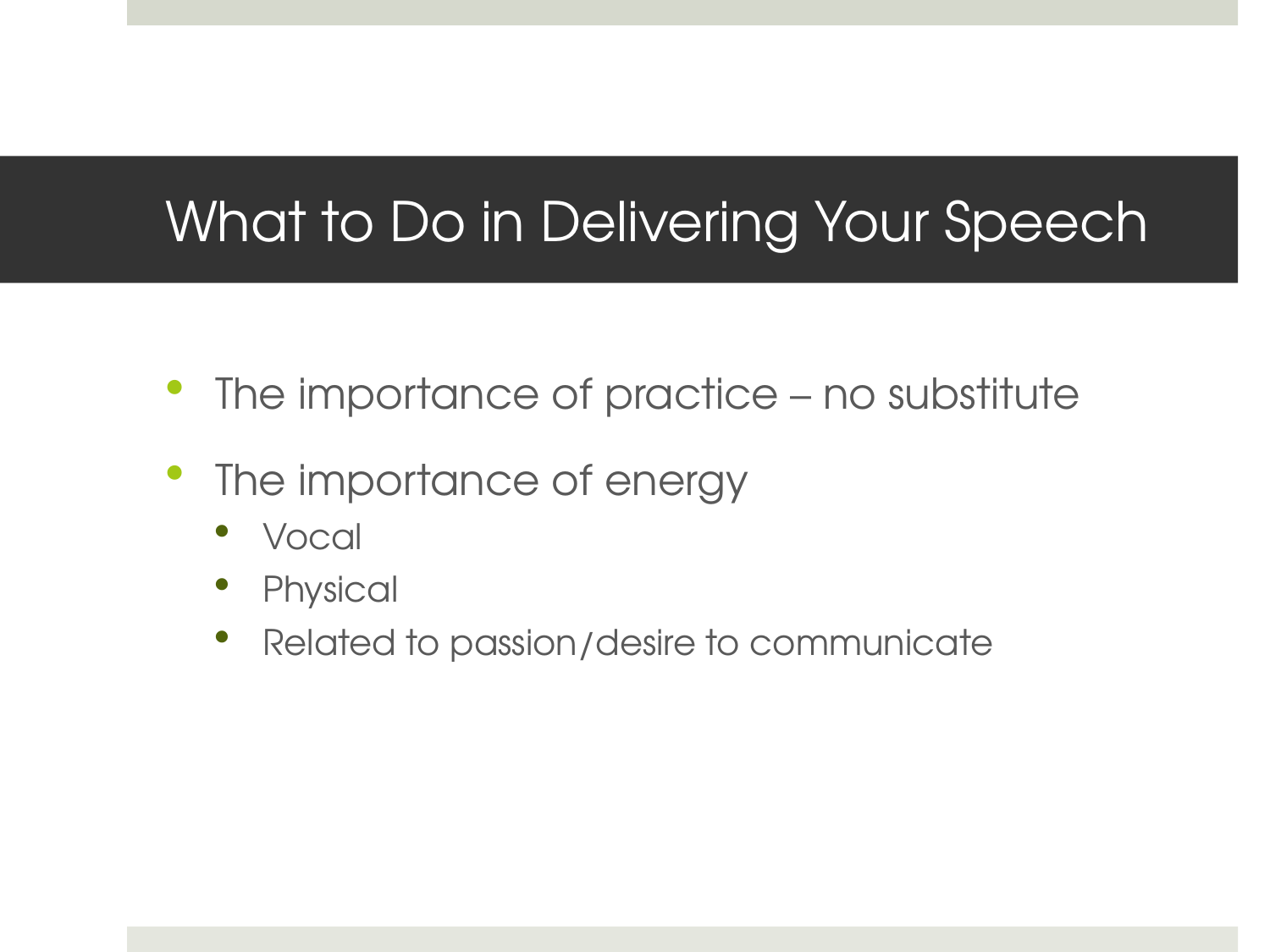

# What to Do in Delivering Your Speech
The importance of practice – no substitute
The importance of energy
Vocal
Physical
Related to passion/desire to communicate